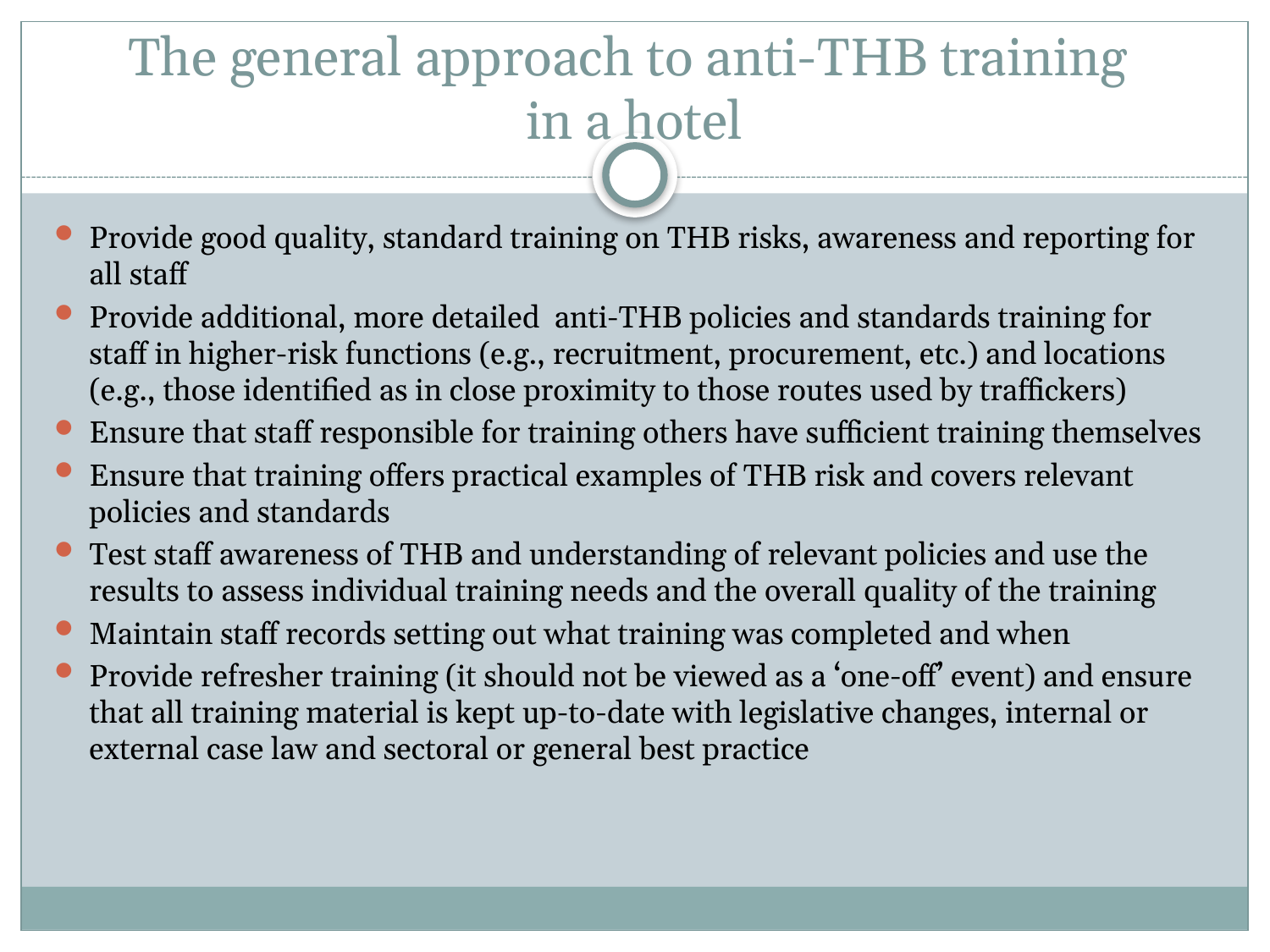

# The general approach to anti-THB training in a hotel
Provide good quality, standard training on THB risks, awareness and reporting for all staff
Provide additional, more detailed  anti-THB policies and standards training for staff in higher-risk functions (e.g., recruitment, procurement, etc.) and locations (e.g., those identified as in close proximity to those routes used by traffickers)
Ensure that staff responsible for training others have sufficient training themselves
Ensure that training offers practical examples of THB risk and covers relevant policies and standards
Test staff awareness of THB and understanding of relevant policies and use the results to assess individual training needs and the overall quality of the training
Maintain staff records setting out what training was completed and when
Provide refresher training (it should not be viewed as a ‘one-off’ event) and ensure that all training material is kept up-to-date with legislative changes, internal or external case law and sectoral or general best practice